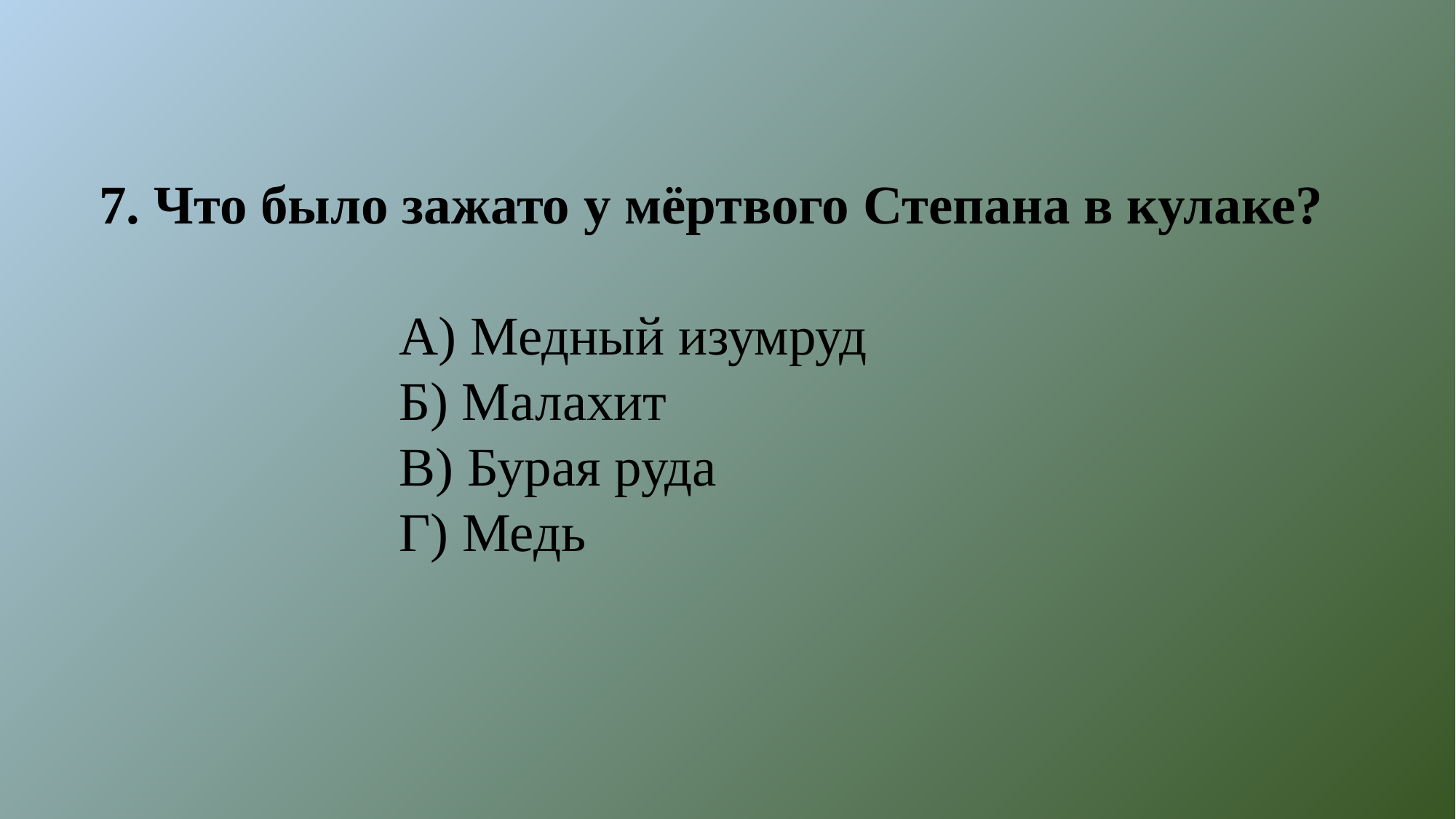

7. Что было зажато у мёртвого Степана в кулаке?

А) Медный изумруд
Б) Малахит
В) Бурая руда
Г) Медь